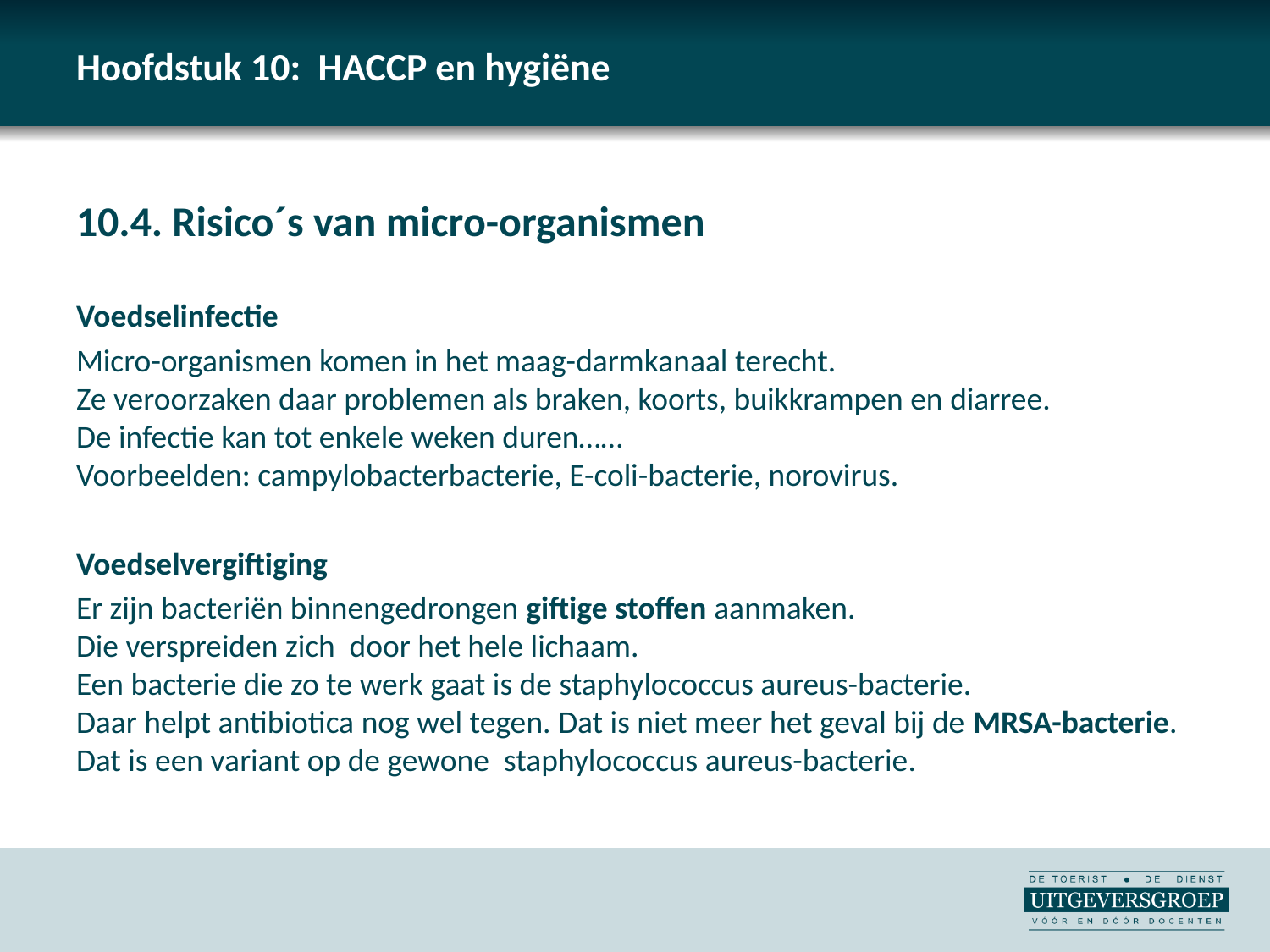

# Hoofdstuk 10:  HACCP en hygiëne
10.4. Risico´s van micro-organismen

Voedselinfectie
Micro-organismen komen in het maag-darmkanaal terecht.
Ze veroorzaken daar problemen als braken, koorts, buikkrampen en diarree.
De infectie kan tot enkele weken duren……
Voorbeelden: campylobacterbacterie, E-coli-bacterie, norovirus.

Voedselvergiftiging
Er zijn bacteriën binnengedrongen giftige stoffen aanmaken.
Die verspreiden zich  door het hele lichaam.
Een bacterie die zo te werk gaat is de staphylococcus aureus-bacterie.
Daar helpt antibiotica nog wel tegen. Dat is niet meer het geval bij de MRSA-bacterie.
Dat is een variant op de gewone  staphylococcus aureus-bacterie.